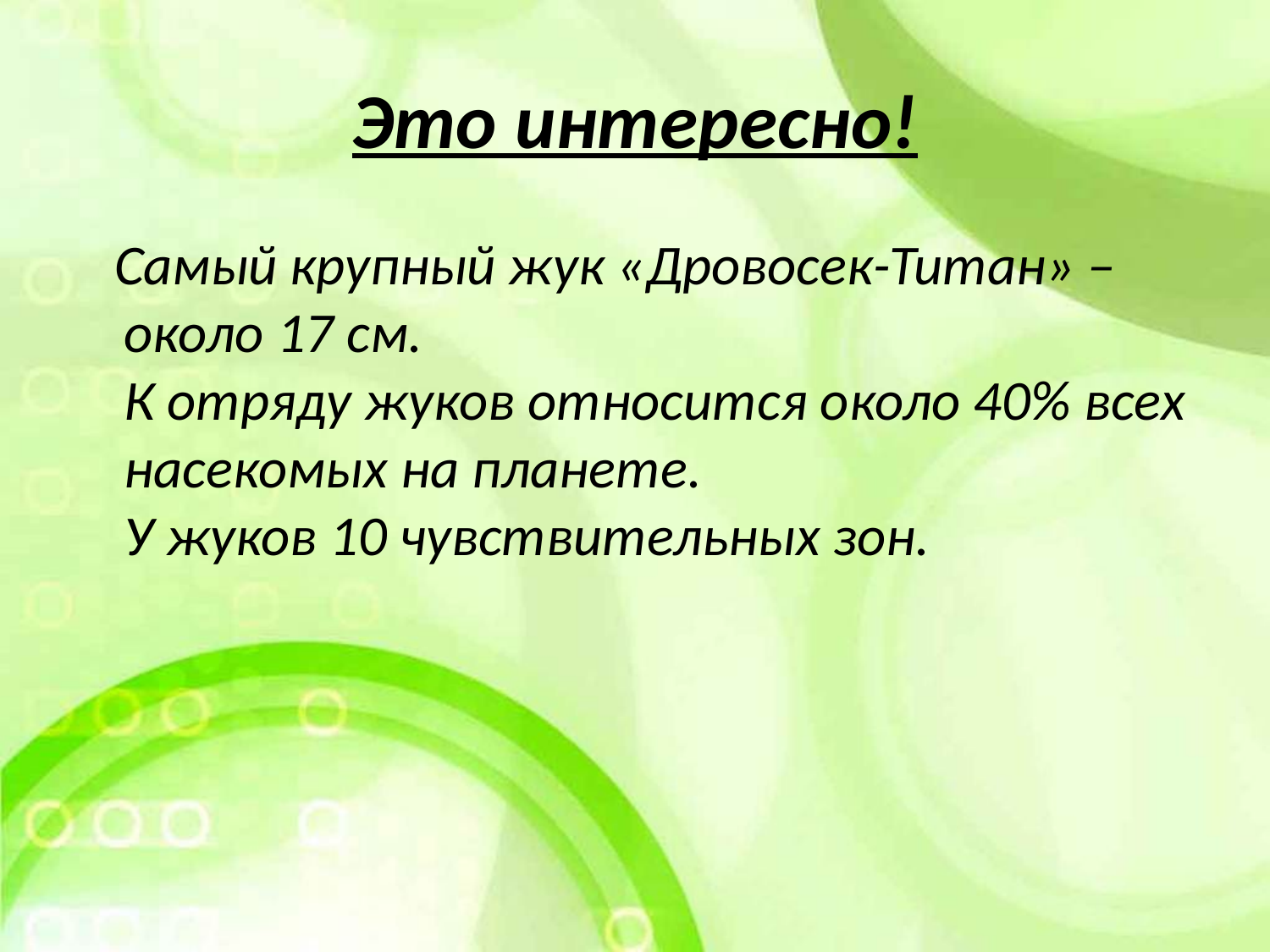

# Это интересно!
   Самый крупный жук «Дровосек-Титан» – около 17 см.
К отряду жуков относится около 40% всех насекомых на планете.
У жуков 10 чувствительных зон.